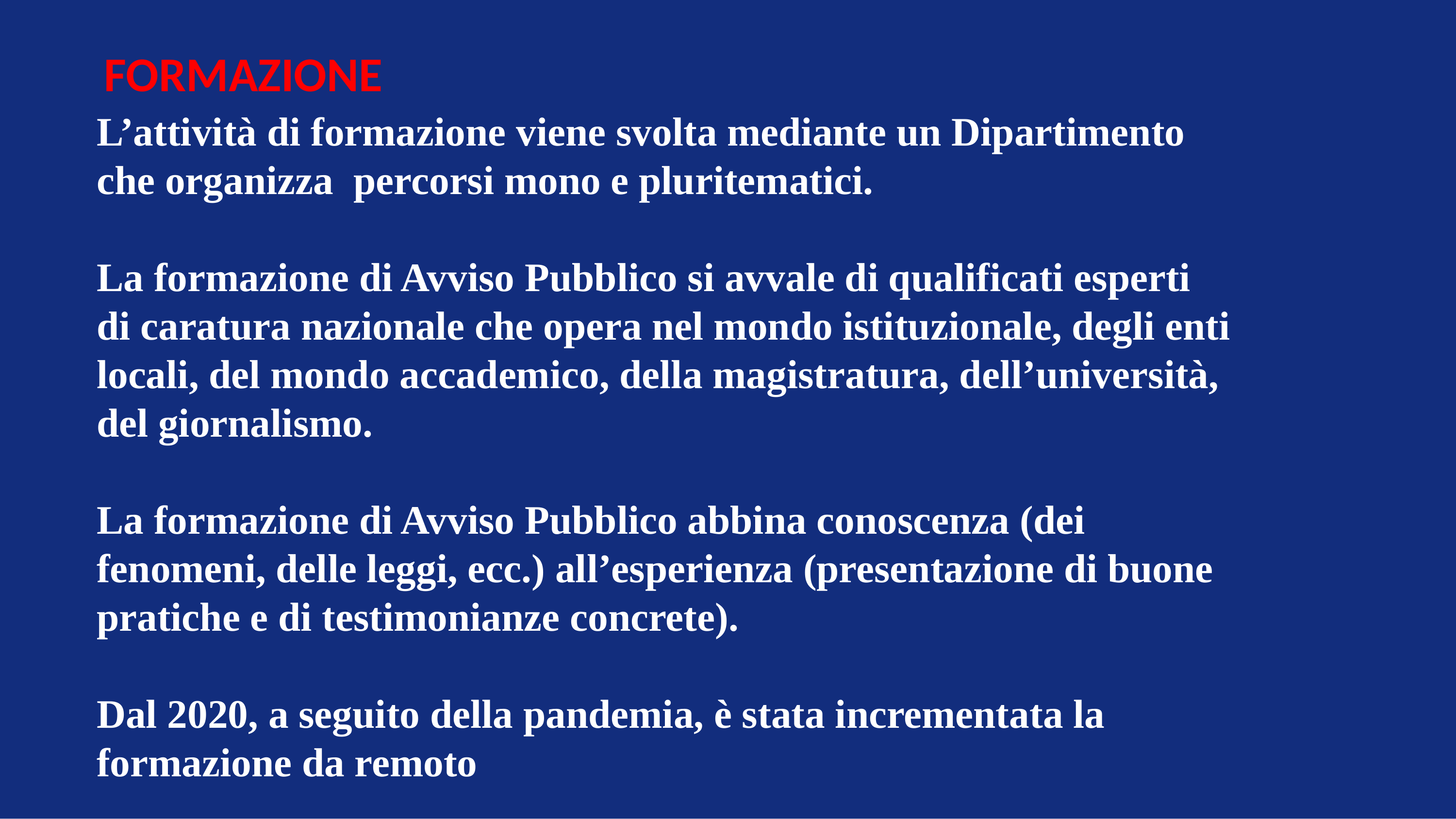

FORMAZIONE
# L’attività di formazione viene svolta mediante un Dipartimento che organizza  percorsi mono e pluritematici. La formazione di Avviso Pubblico si avvale di qualificati esperti di caratura nazionale che opera nel mondo istituzionale, degli enti locali, del mondo accademico, della magistratura, dell’università, del giornalismo. La formazione di Avviso Pubblico abbina conoscenza (dei fenomeni, delle leggi, ecc.) all’esperienza (presentazione di buone pratiche e di testimonianze concrete). Dal 2020, a seguito della pandemia, è stata incrementata la formazione da remoto